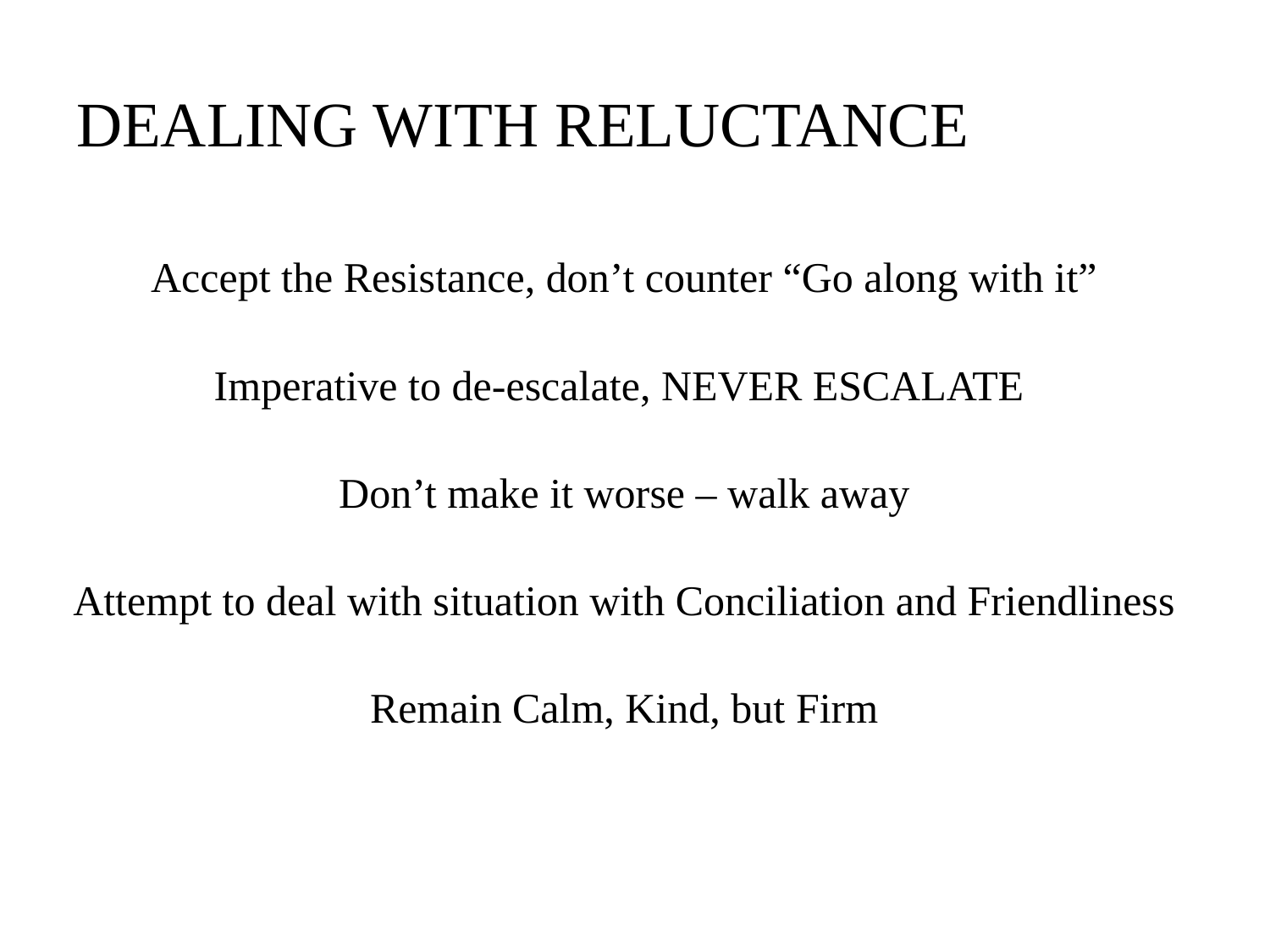

# DEALING WITH RELUCTANCE
Accept the Resistance, don’t counter “Go along with it”

Imperative to de-escalate, NEVER ESCALATE

Don’t make it worse – walk away

Attempt to deal with situation with Conciliation and Friendliness

Remain Calm, Kind, but Firm